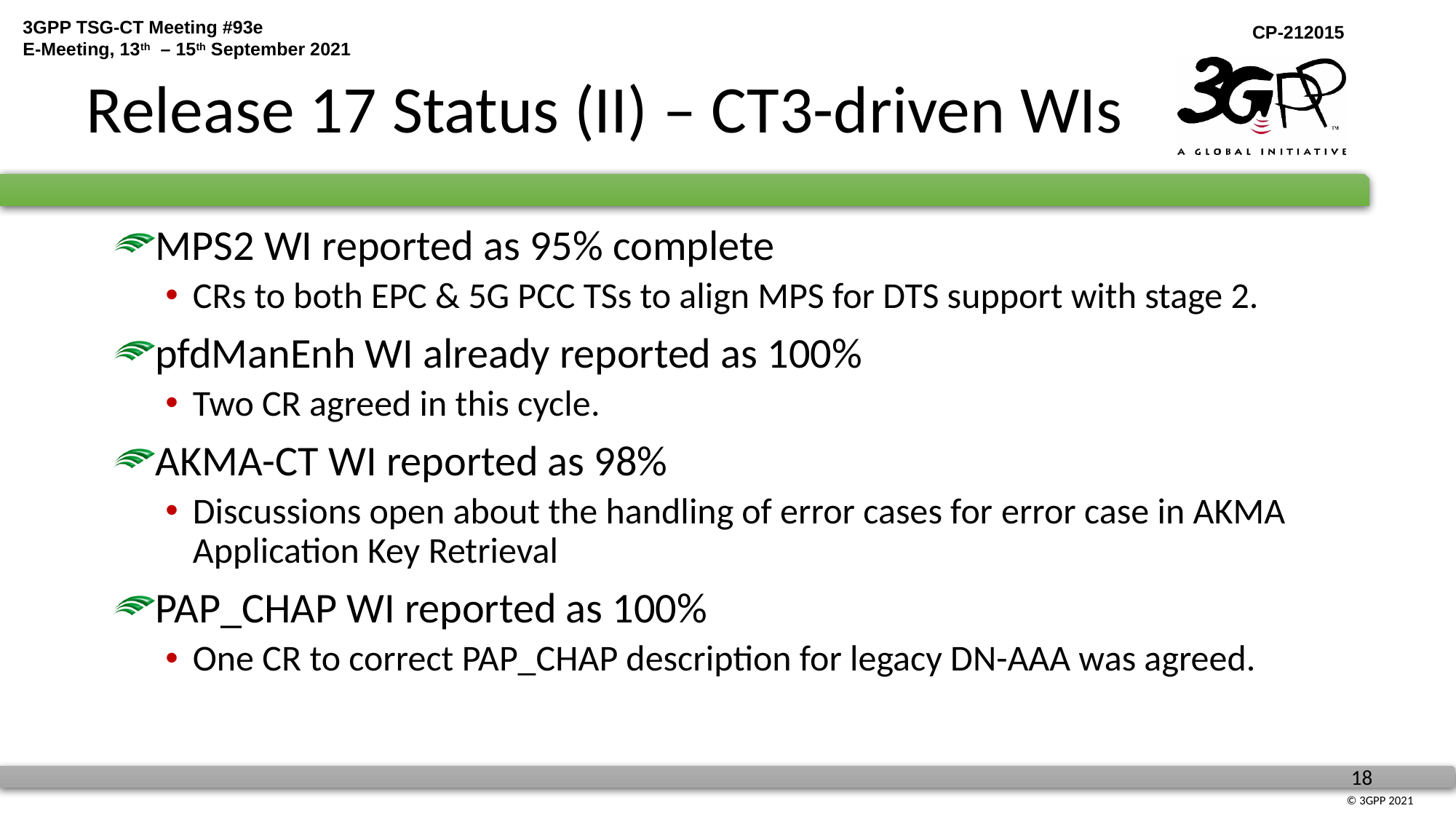

# Release 17 Status (II) – CT3-driven WIs
MPS2 WI reported as 95% complete
CRs to both EPC & 5G PCC TSs to align MPS for DTS support with stage 2.
pfdManEnh WI already reported as 100%
Two CR agreed in this cycle.
AKMA-CT WI reported as 98%
Discussions open about the handling of error cases for error case in AKMA Application Key Retrieval
PAP_CHAP WI reported as 100%
One CR to correct PAP_CHAP description for legacy DN-AAA was agreed.